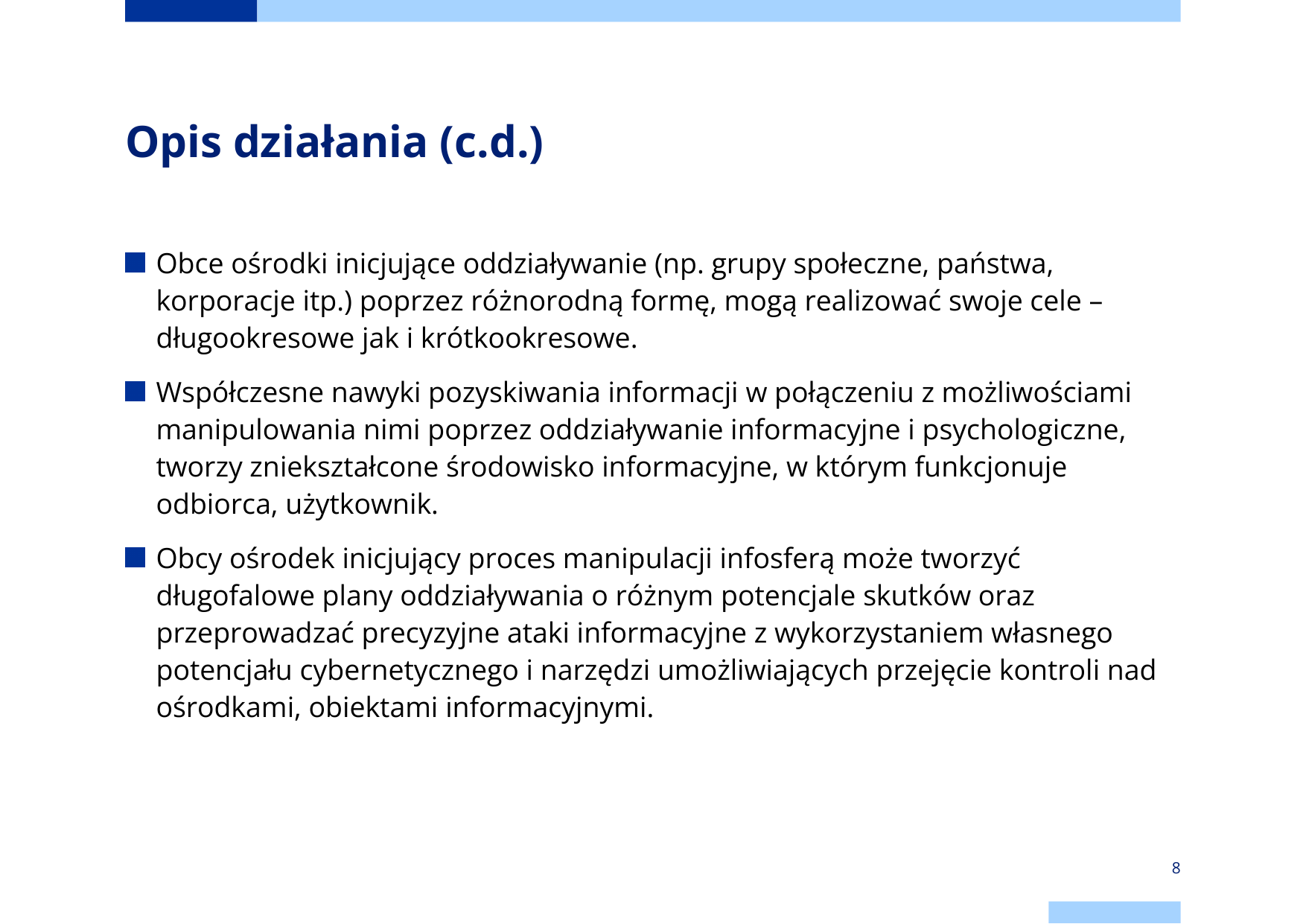

# Opis działania (c.d.)
Obce ośrodki inicjujące oddziaływanie (np. grupy społeczne, państwa, korporacje itp.) poprzez różnorodną formę, mogą realizować swoje cele – długookresowe jak i krótkookresowe.
Współczesne nawyki pozyskiwania informacji w połączeniu z możliwościami manipulowania nimi poprzez oddziaływanie informacyjne i psychologiczne, tworzy zniekształcone środowisko informacyjne, w którym funkcjonuje odbiorca, użytkownik.
Obcy ośrodek inicjujący proces manipulacji infosferą może tworzyć długofalowe plany oddziaływania o różnym potencjale skutków oraz przeprowadzać precyzyjne ataki informacyjne z wykorzystaniem własnego potencjału cybernetycznego i narzędzi umożliwiających przejęcie kontroli nad ośrodkami, obiektami informacyjnymi.

8